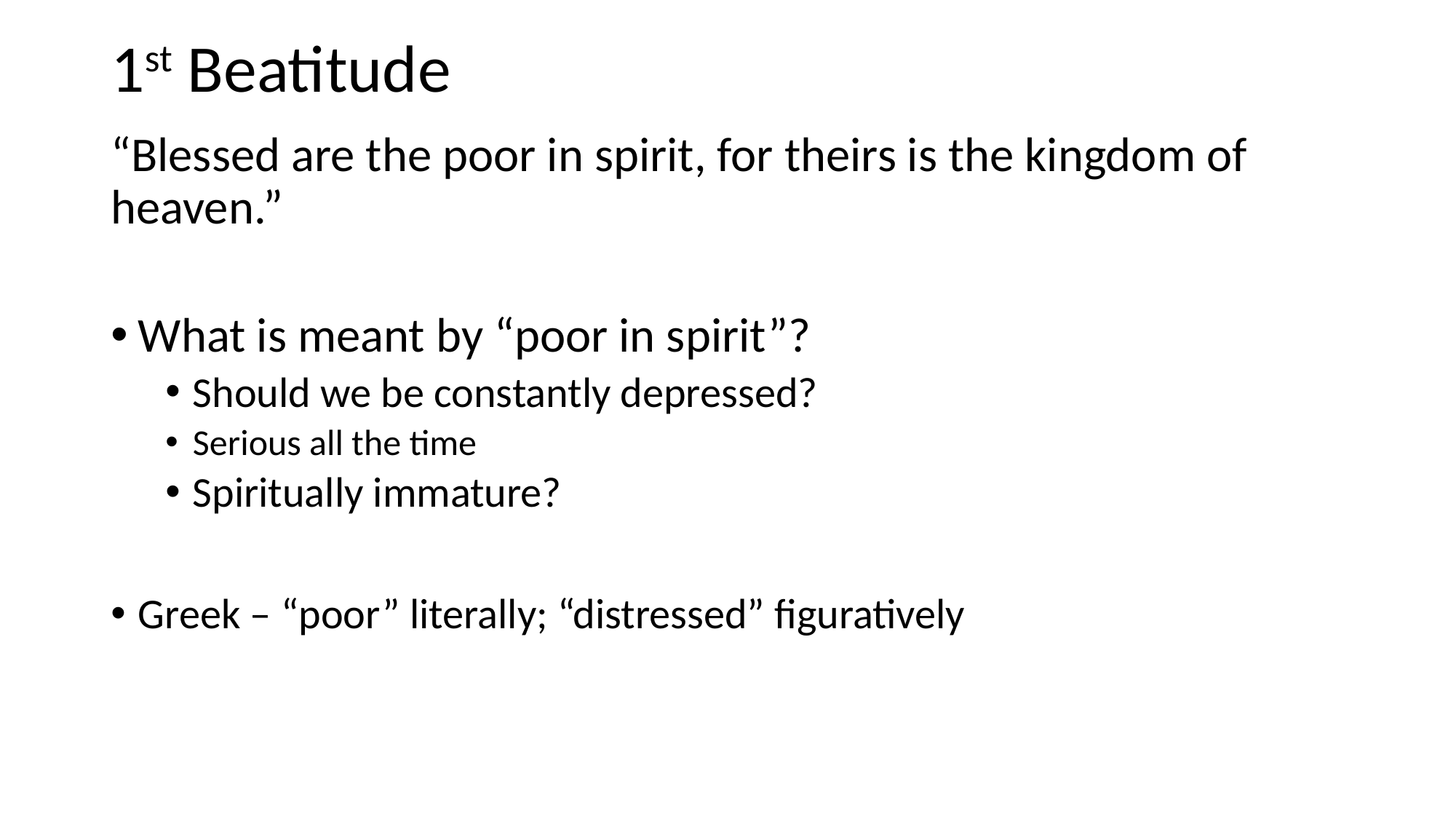

# 1st Beatitude
“Blessed are the poor in spirit, for theirs is the kingdom of heaven.”

What is meant by “poor in spirit”?
Should we be constantly depressed?
Serious all the time
Spiritually immature?

Greek – “poor” literally; “distressed” figuratively